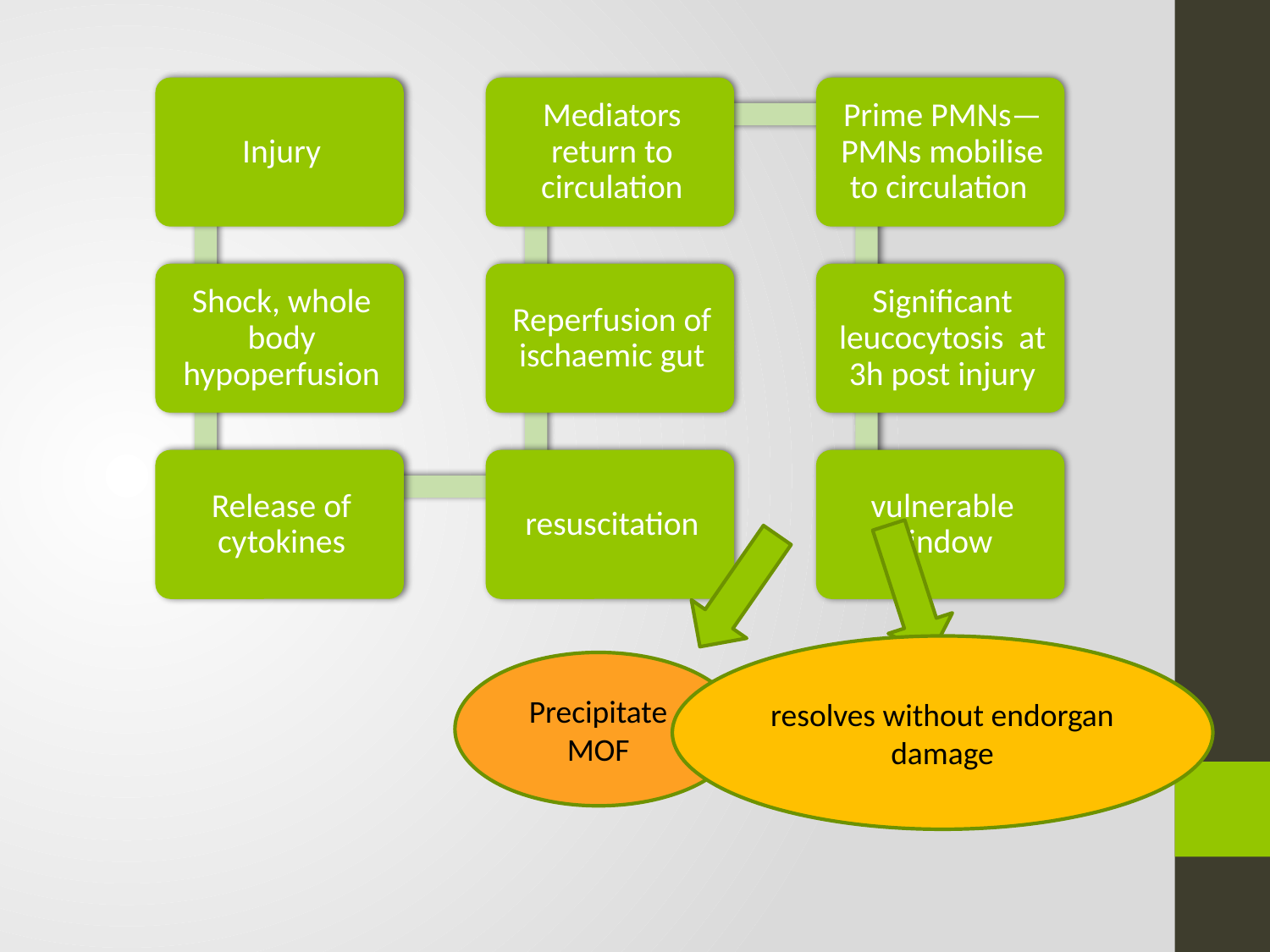

#
Injury
Shock, whole body hypoperfusion
Release of cytokines
resuscitation
Reperfusion of ischaemic gut
Mediators return to circulation
Prime PMNs—PMNs mobilise to circulation
Significant leucocytosis  at 3h post injury
vulnerable window

resolves without endorgan damage
Precipitate MOF